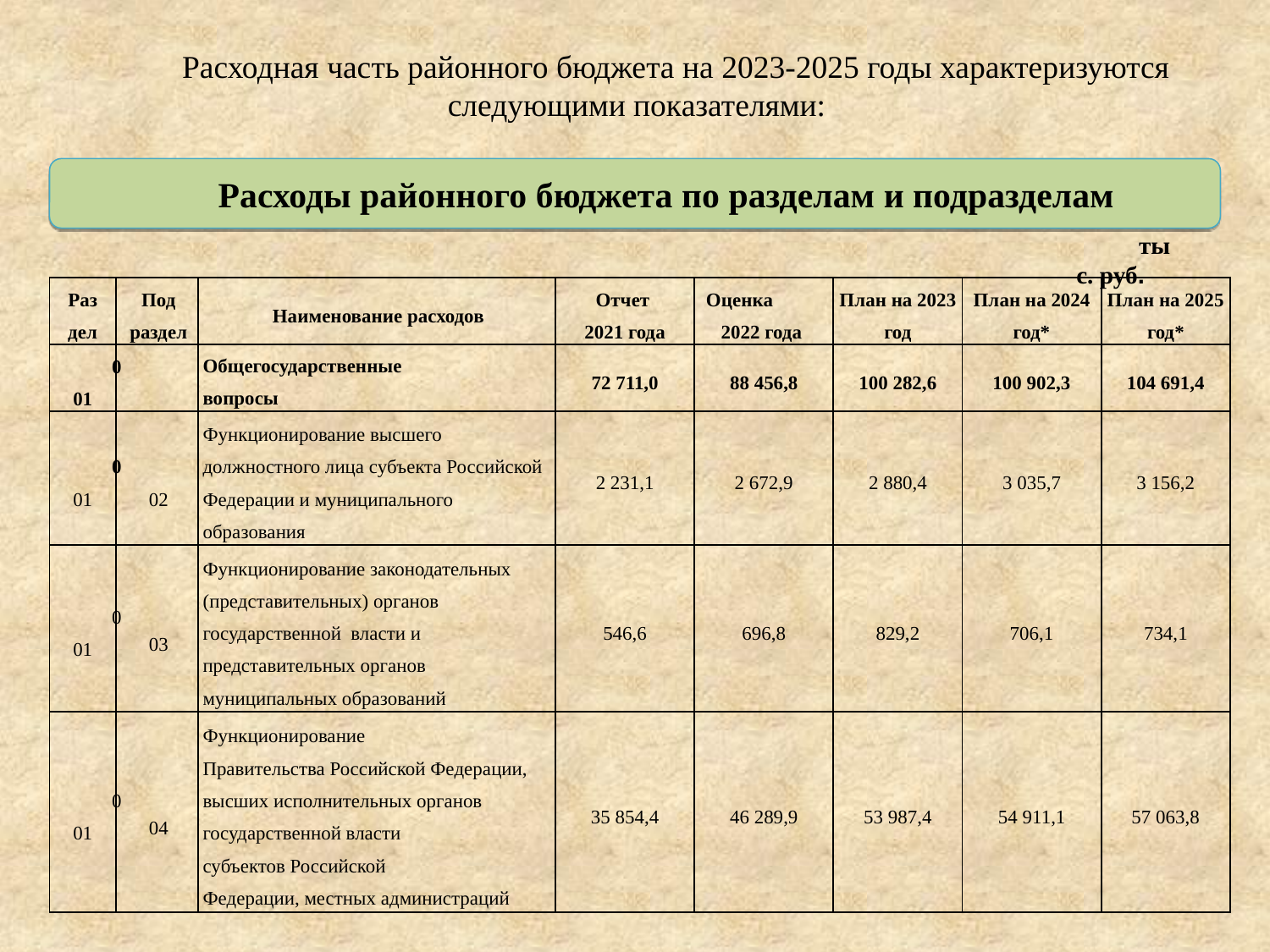

Расходная часть районного бюджета на 2023-2025 годы характеризуются следующими показателями:
Расходы районного бюджета по разделам и подразделам
тыс. руб.
| Раз дел | Под раздел | Наименование расходов | Отчет 2021 года | Оценка 2022 года | План на 2023 год | План на 2024 год\* | План на 2025 год\* |
| --- | --- | --- | --- | --- | --- | --- | --- |
| 001 |  | Общегосударственные вопросы | 72 711,0 | 88 456,8 | 100 282,6 | 100 902,3 | 104 691,4 |
| 001 | 02 | Функционирование высшего должностного лица субъекта Российской Федерации и муниципального образования | 2 231,1 | 2 672,9 | 2 880,4 | 3 035,7 | 3 156,2 |
| 001 | 03 | Функционирование законодательных (представительных) органов государственной власти и представительных органов муниципальных образований | 546,6 | 696,8 | 829,2 | 706,1 | 734,1 |
| 001 | 04 | Функционирование Правительства Российской Федерации, высших исполнительных органов государственной власти субъектов Российской Федерации, местных администраций | 35 854,4 | 46 289,9 | 53 987,4 | 54 911,1 | 57 063,8 |